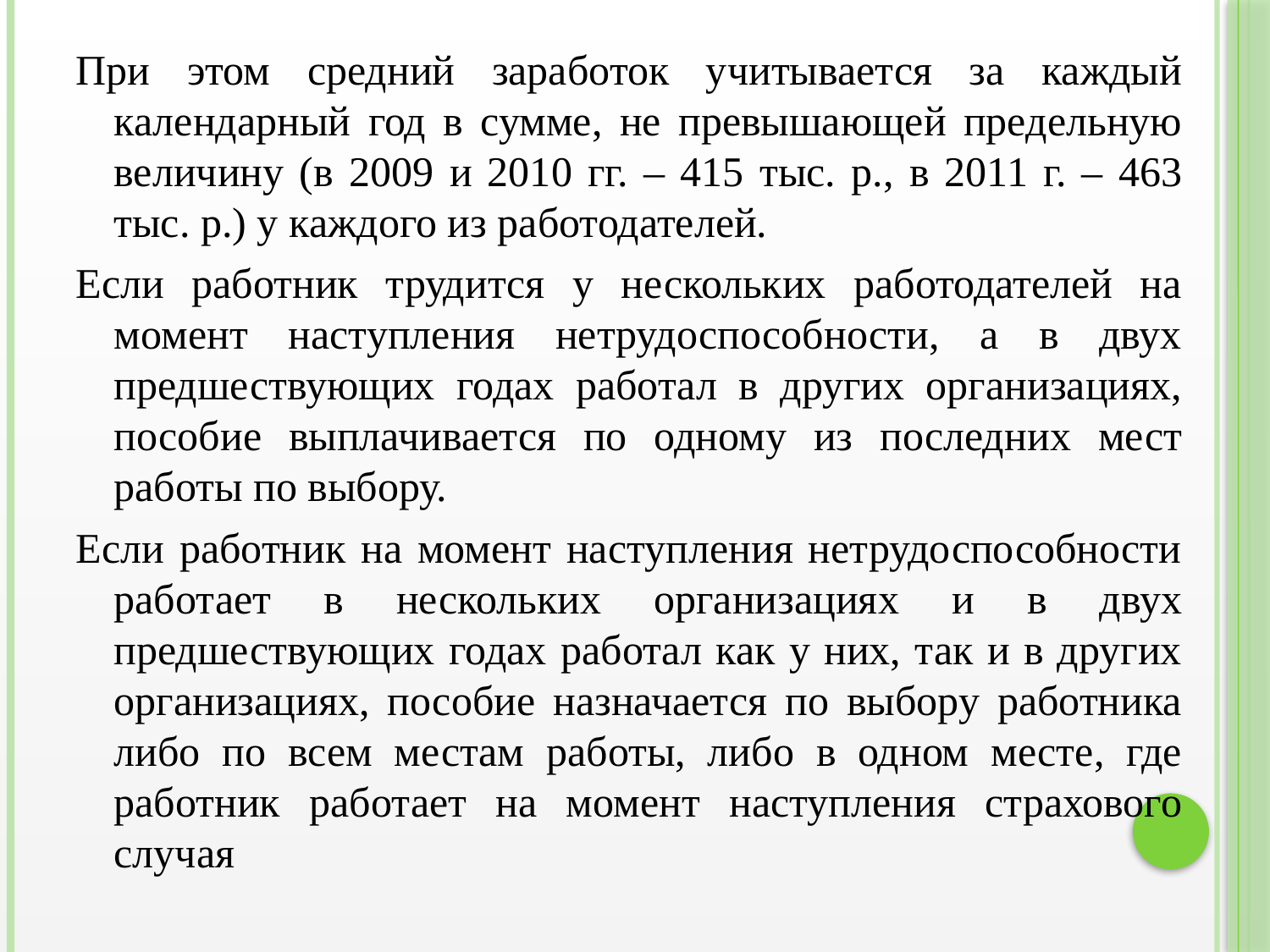

При этом средний заработок учитывается за каждый календарный год в сумме, не превышающей предельную величину (в 2009 и 2010 гг. – 415 тыс. р., в 2011 г. – 463 тыс. р.) у каждого из работодателей.
Если работник трудится у нескольких работодателей на момент наступления нетрудоспособности, а в двух предшествующих годах работал в других организациях, пособие выплачивается по одному из последних мест работы по выбору.
Если работник на момент наступления нетрудоспособности работает в нескольких организациях и в двух предшествующих годах работал как у них, так и в других организациях, пособие назначается по выбору работника либо по всем местам работы, либо в одном месте, где работник работает на момент наступления страхового случая